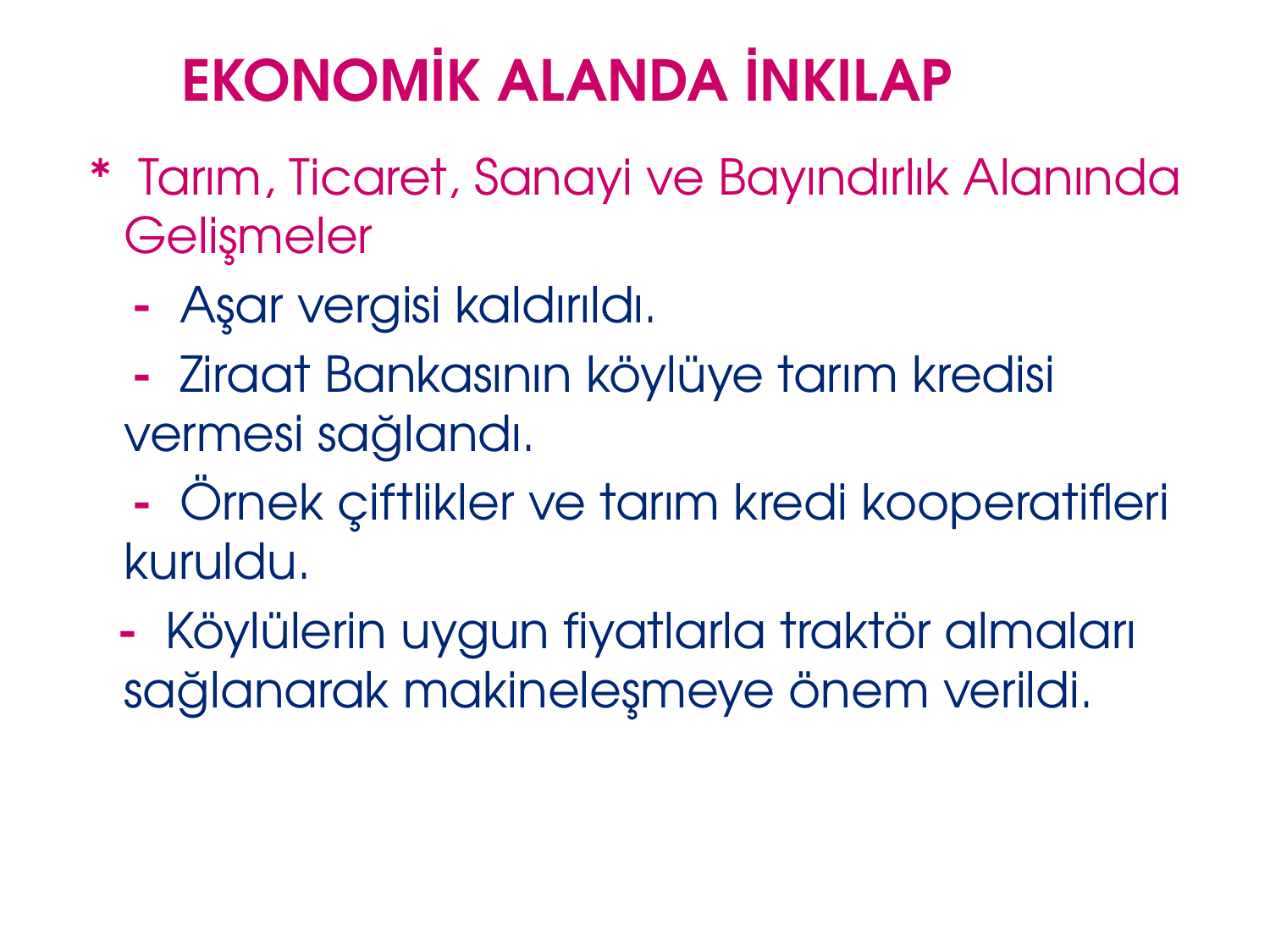

# EKONOMİK ALANDA İNKILAP
 *  Tarım, Ticaret, Sanayi ve Bayındırlık Alanında Gelişmeler
    -  Aşar vergisi kaldırıldı.
    -  Ziraat Bankasının köylüye tarım kredisi vermesi sağlandı.
    -  Örnek çiftlikler ve tarım kredi kooperatifleri kuruldu.
   -  Köylülerin uygun fiyatlarla traktör almaları sağlanarak makineleşmeye önem verildi.